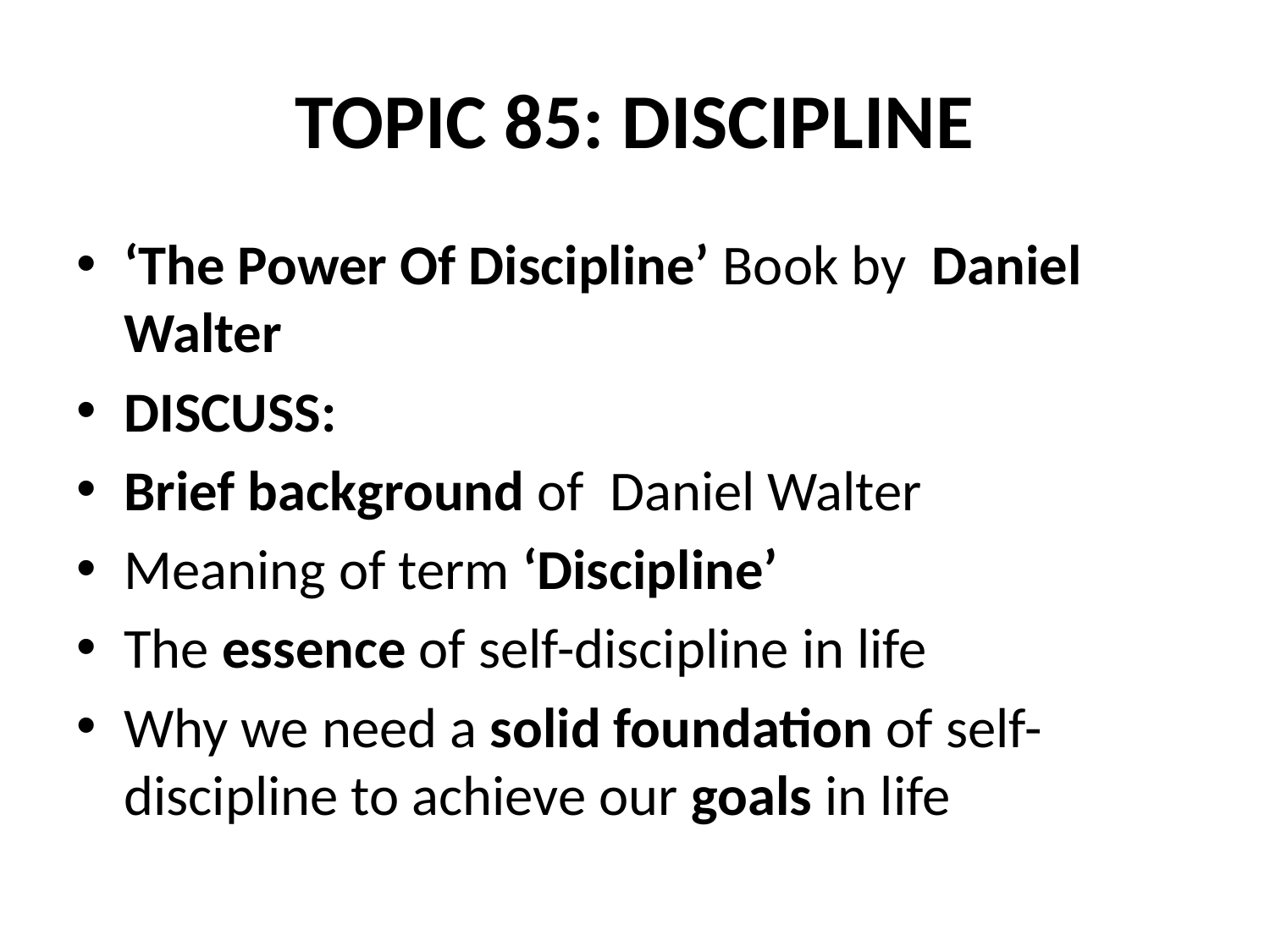

# TOPIC 85: DISCIPLINE
‘The Power Of Discipline’ Book by  Daniel Walter
DISCUSS:
Brief background of  Daniel Walter
Meaning of term ‘Discipline’
The essence of self-discipline in life
Why we need a solid foundation of self-discipline to achieve our goals in life